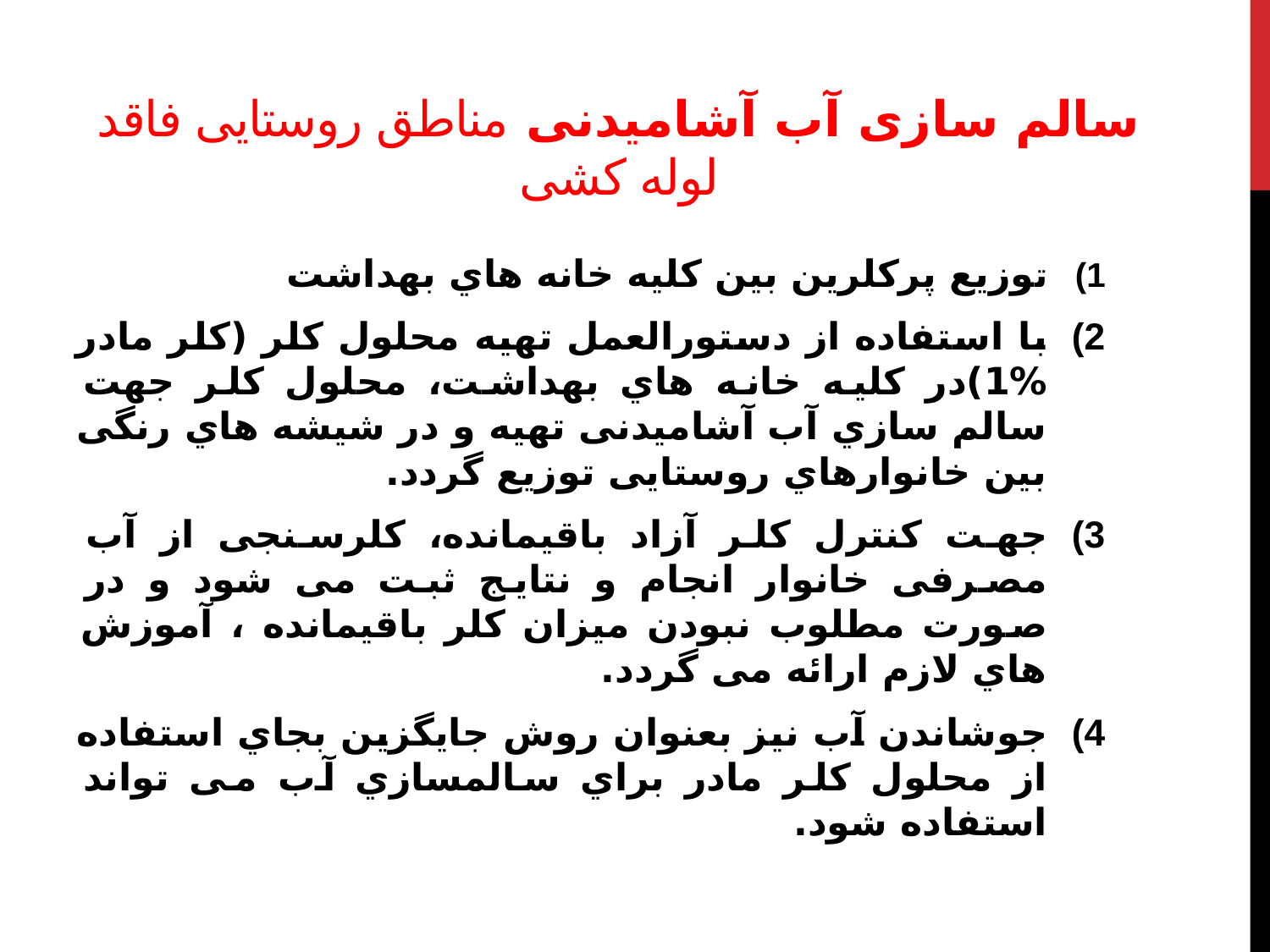

# سالم سازی آب آشامیدنی مناطق روستایی فاقد لوله کشی
توزیع پرکلرین بین کلیه خانه هاي بهداشت
با استفاده از دستورالعمل تهیه محلول کلر (کلر مادر%1)در کلیه خانه هاي بهداشت، محلول کلر جهت سالم سازي آب آشامیدنی تهیه و در شیشه هاي رنگی بین خانوارهاي روستایی توزیع گردد.
جهت کنترل کلر آزاد باقیمانده، کلرسنجی از آب مصرفی خانوار انجام و نتایج ثبت می شود و در صورت مطلوب نبودن میزان کلر باقیمانده ، آموزش هاي لازم ارائه می گردد.
جوشاندن آب نیز بعنوان روش جایگزین بجاي استفاده از محلول کلر مادر براي سالمسازي آب می تواند استفاده شود.